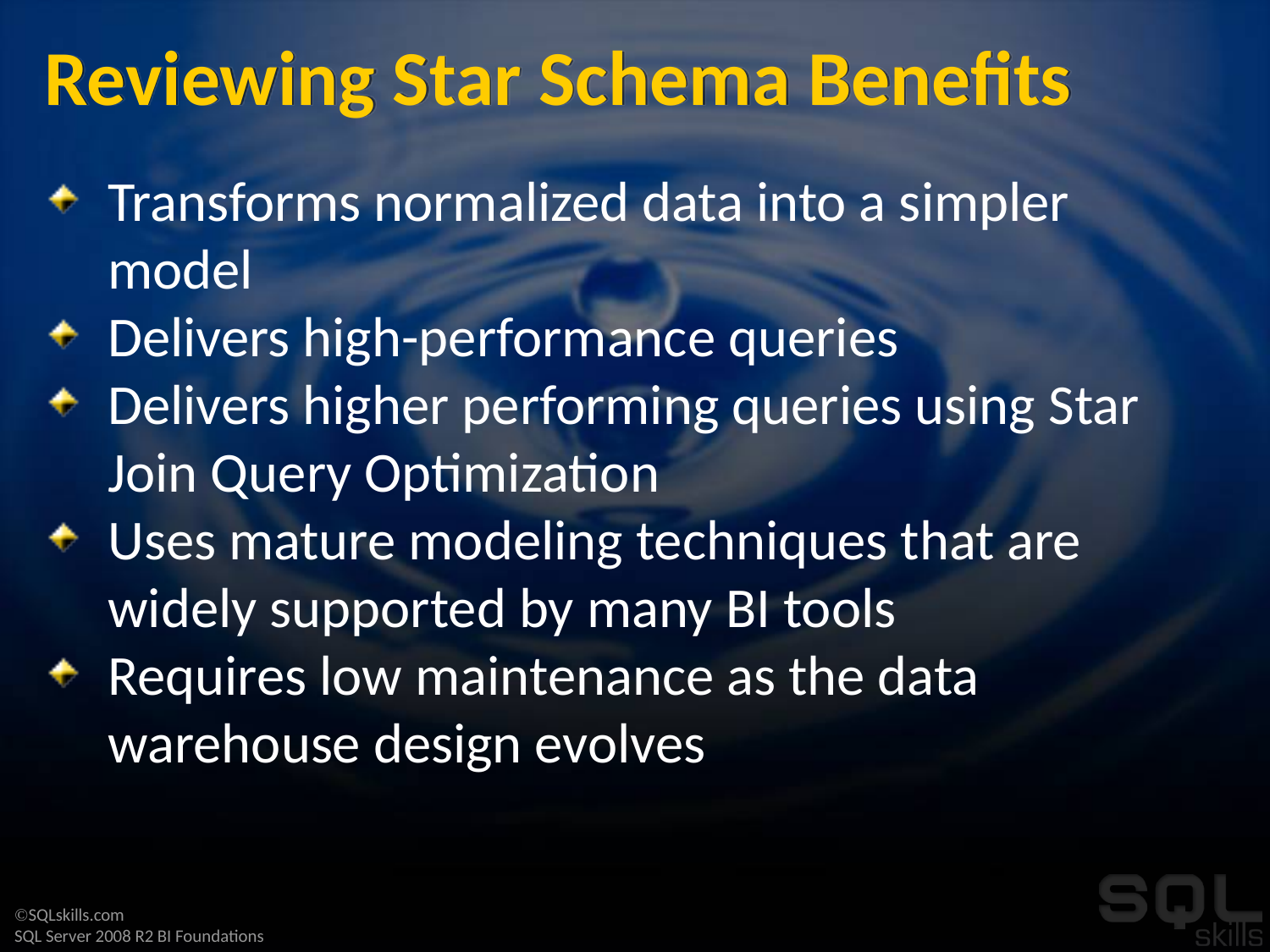

# Reviewing Star Schema Benefits
Transforms normalized data into a simpler model
Delivers high-performance queries
Delivers higher performing queries using Star Join Query Optimization
Uses mature modeling techniques that are widely supported by many BI tools
Requires low maintenance as the data warehouse design evolves